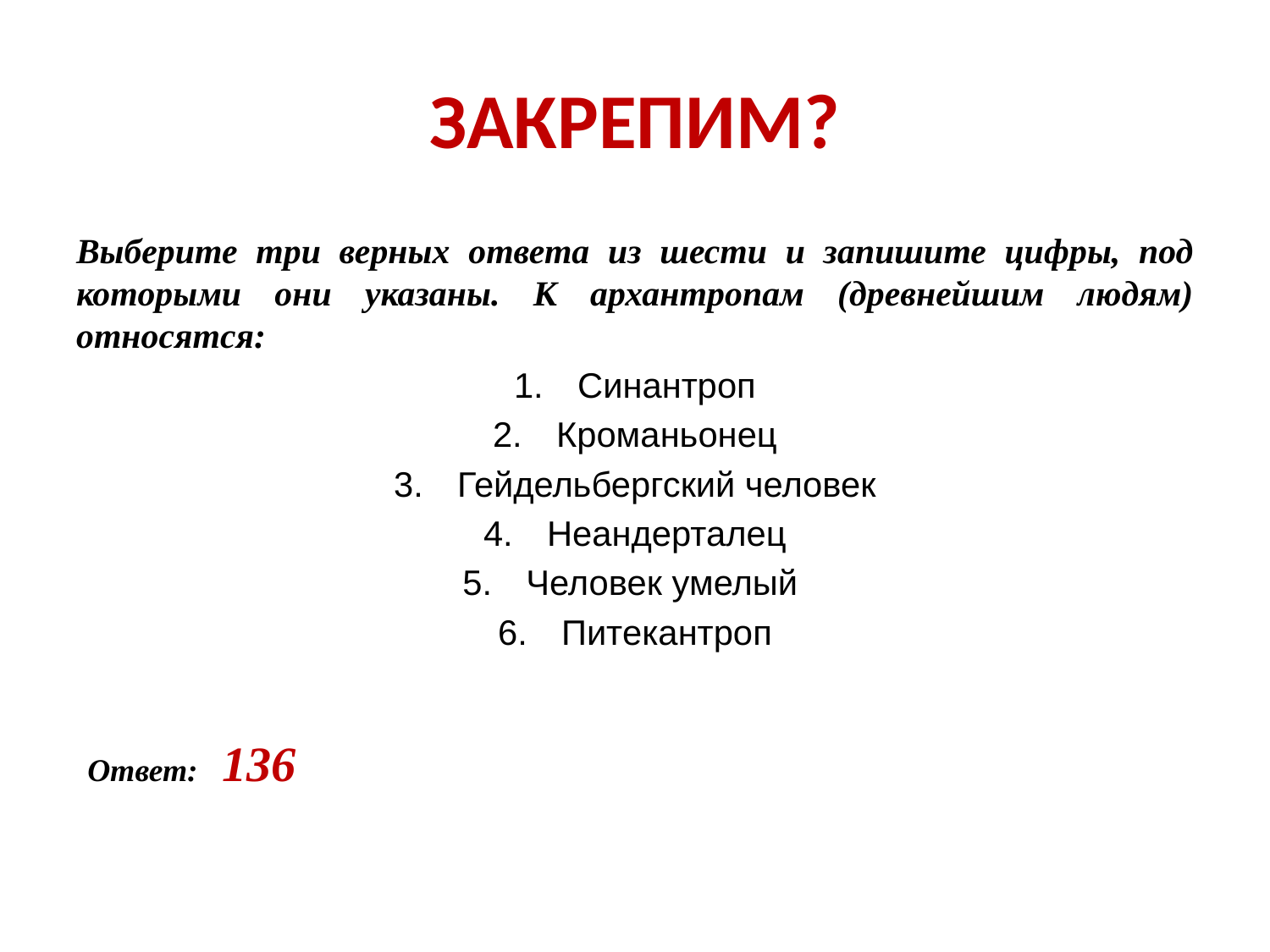

# ЗАКРЕПИМ?
Выберите три верных ответа из шести и запишите цифры, под которыми они указаны. К архантропам (древнейшим людям) относятся:
Синантроп
Кроманьонец
Гейдельбергский человек
Неандерталец
Человек умелый
Питекантроп
Ответ:   136